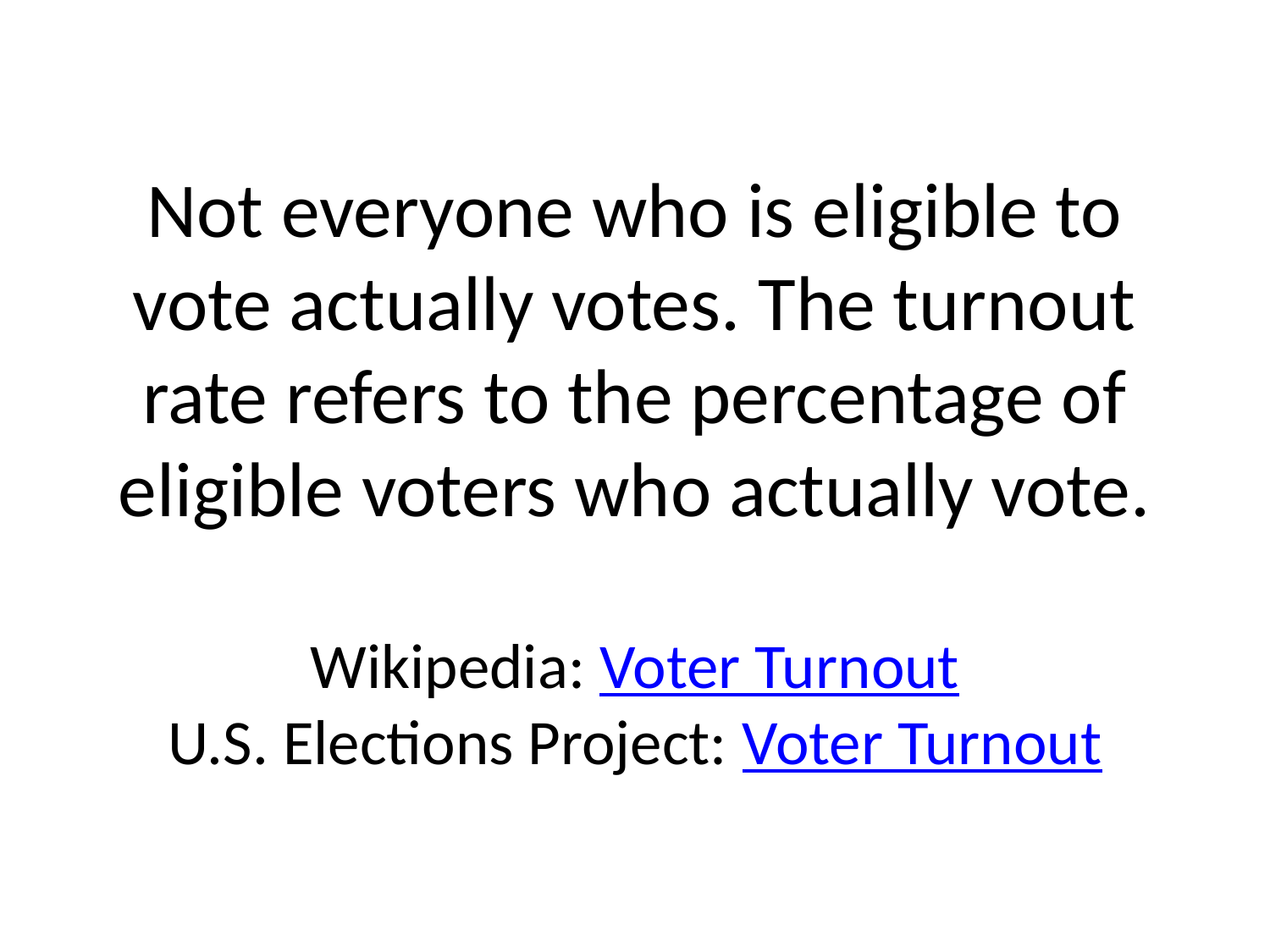

# Not everyone who is eligible to vote actually votes. The turnout rate refers to the percentage of eligible voters who actually vote. Wikipedia: Voter Turnout U.S. Elections Project: Voter Turnout